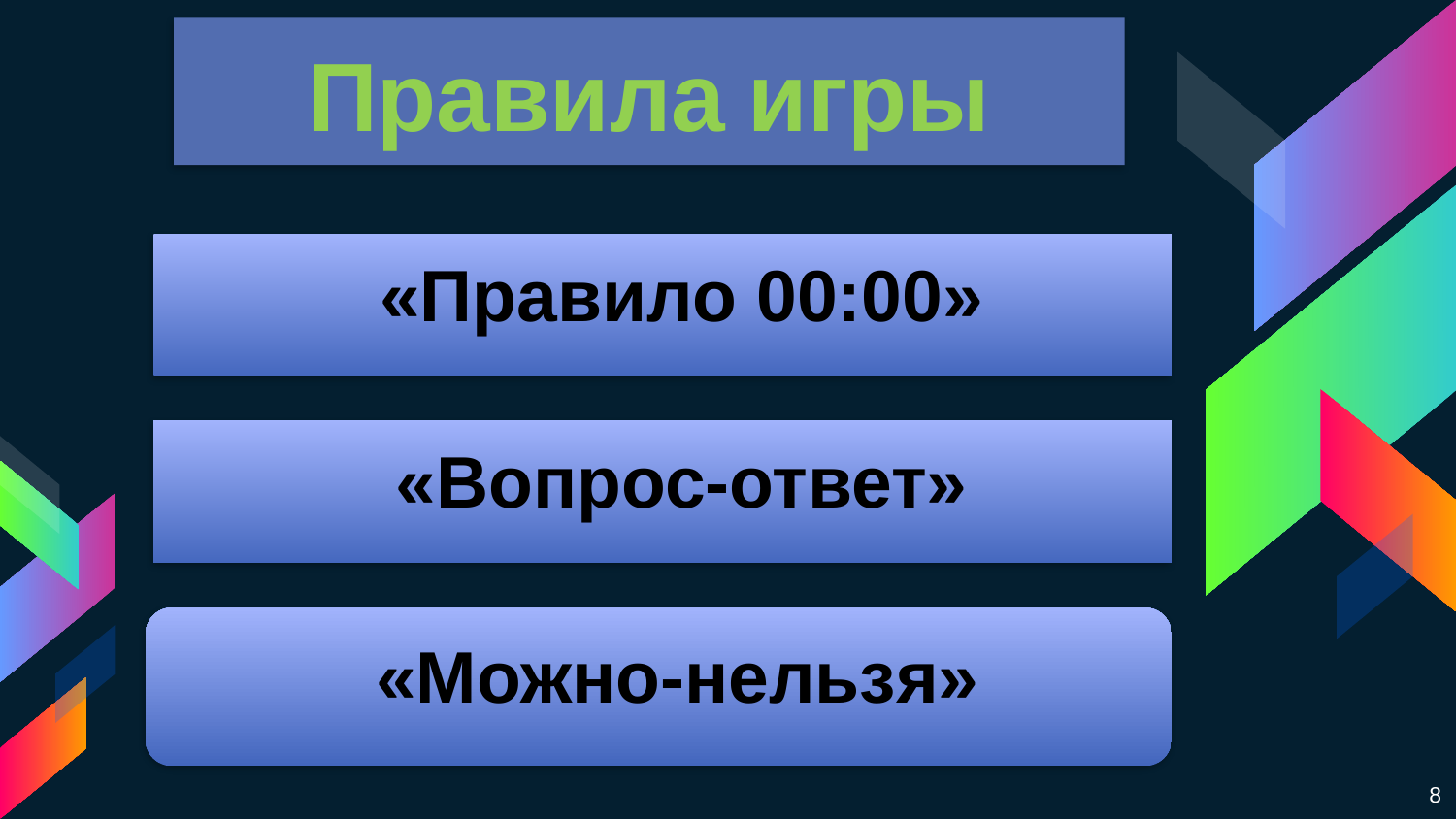

# Правила игры
 «Правило 00:00»

 «Вопрос-ответ»
 «Можно-нельзя»

8